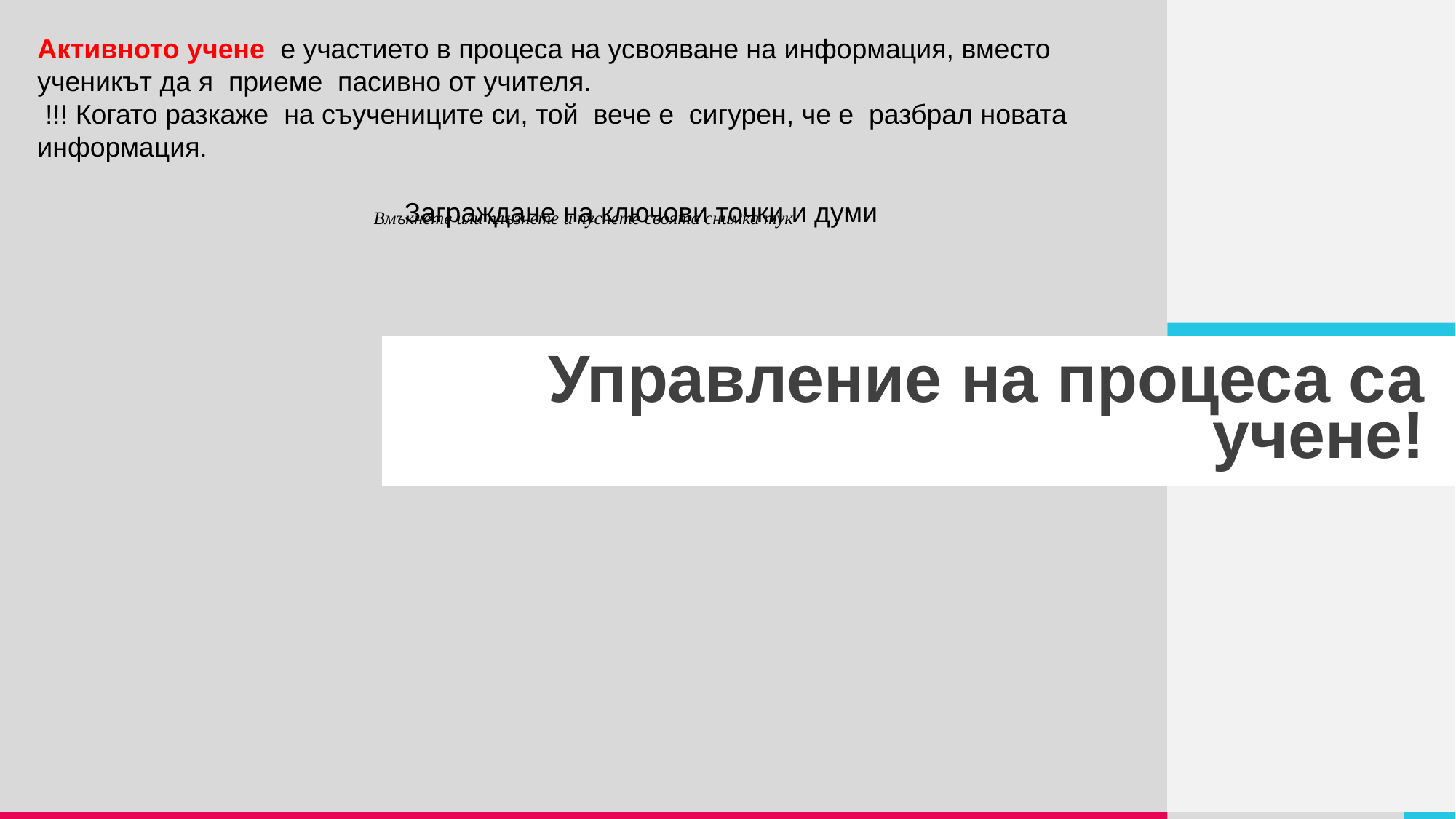

Активното учене  е участието в процеса на усвояване на информация, вместо  ученикът да я  приеме  пасивно от учителя.
 !!! Когато разкаже  на съучениците си, той  вече е  сигурен, че е  разбрал новата информация.

                                                Заграждане на ключови точки и думи

# Управление на процеса са учене!